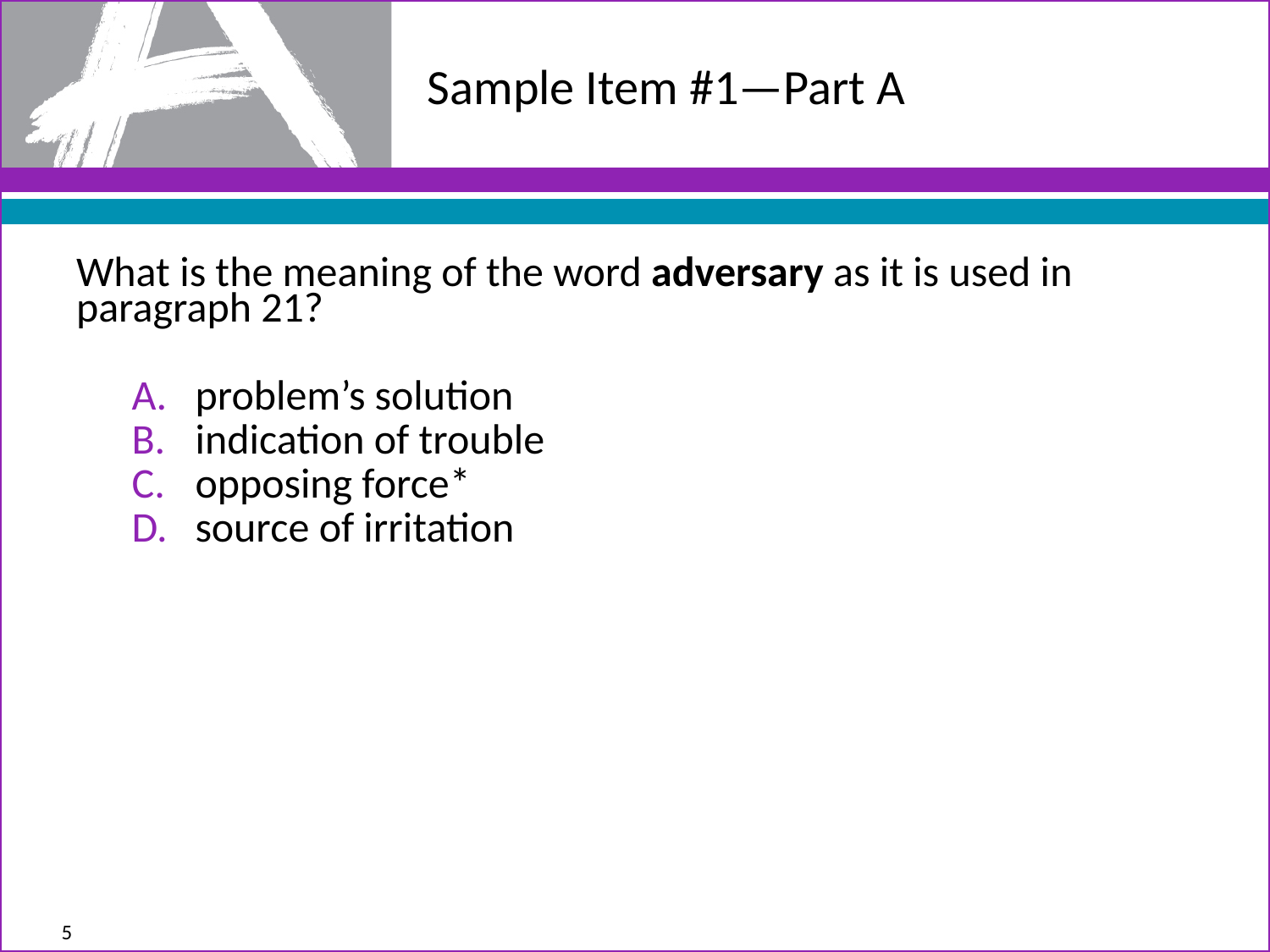

# Sample Item #1—Part A

What is the meaning of the word adversary as it is used in paragraph 21?

problem’s solution
indication of trouble
opposing force*
source of irritation

5